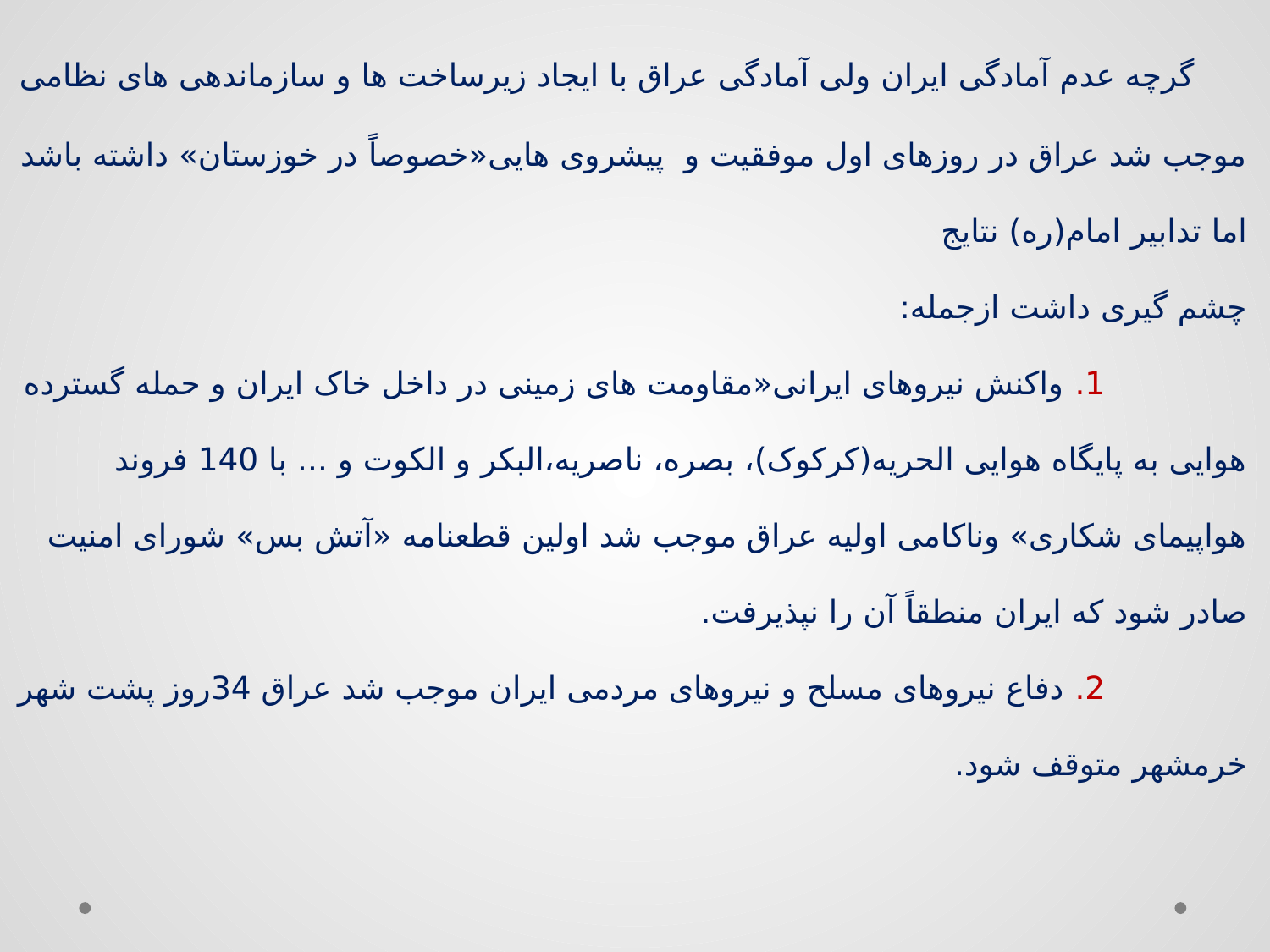

# نتایج تدابیر و رهبری امام خمینی(ره) در ماه های اولیه جنگ گرچه عدم آمادگی ایران ولی آمادگی عراق با ایجاد زیرساخت ها و سازماندهی های نظامی موجب شد عراق در روزهای اول موفقیت و  پیشروی هایی«خصوصاًَ در خوزستان» داشته باشد اما تدابیر امام(ره) نتایج چشم گیری داشت ازجمله: 1. واکنش نیروهای ایرانی«مقاومت های زمینی در داخل خاک ایران و حمله گسترده هوایی به پایگاه هوایی الحریه(کرکوک)، بصره، ناصریه،البکر و الکوت و ... با 140 فروند هواپیمای شکاری» وناکامی اولیه عراق موجب شد اولین قطعنامه «آتش بس» شورای امنیت صادر شود که ایران منطقاً آن را نپذیرفت. 2. دفاع نیروهای مسلح و نیروهای مردمی ایران موجب شد عراق 34روز پشت شهر خرمشهر متوقف شود.